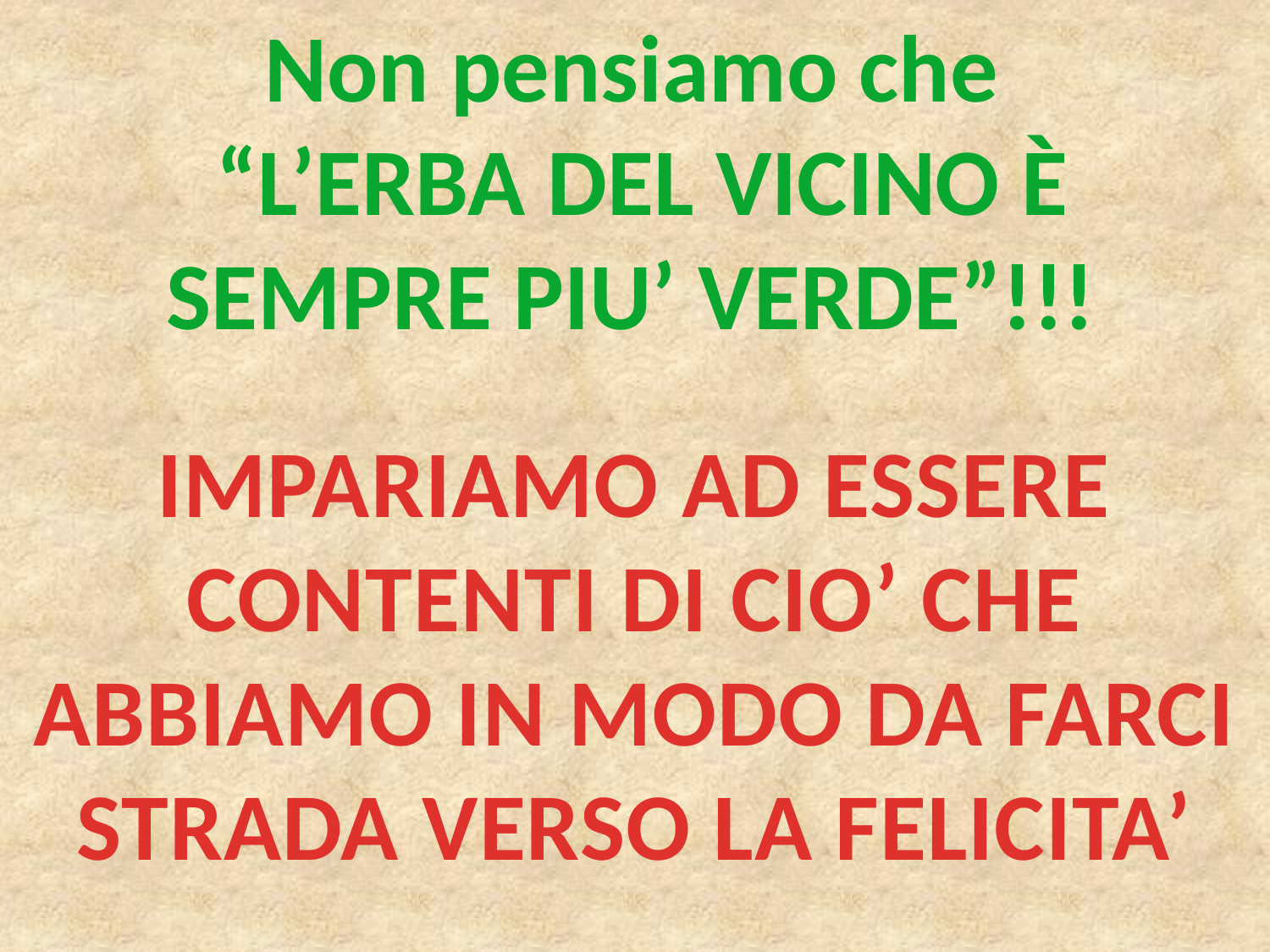

Non pensiamo che
“L’ERBA DEL VICINO È SEMPRE PIU’ VERDE”!!!
IMPARIAMO AD ESSERE CONTENTI DI CIO’ CHE ABBIAMO IN MODO DA FARCI STRADA VERSO LA FELICITA’